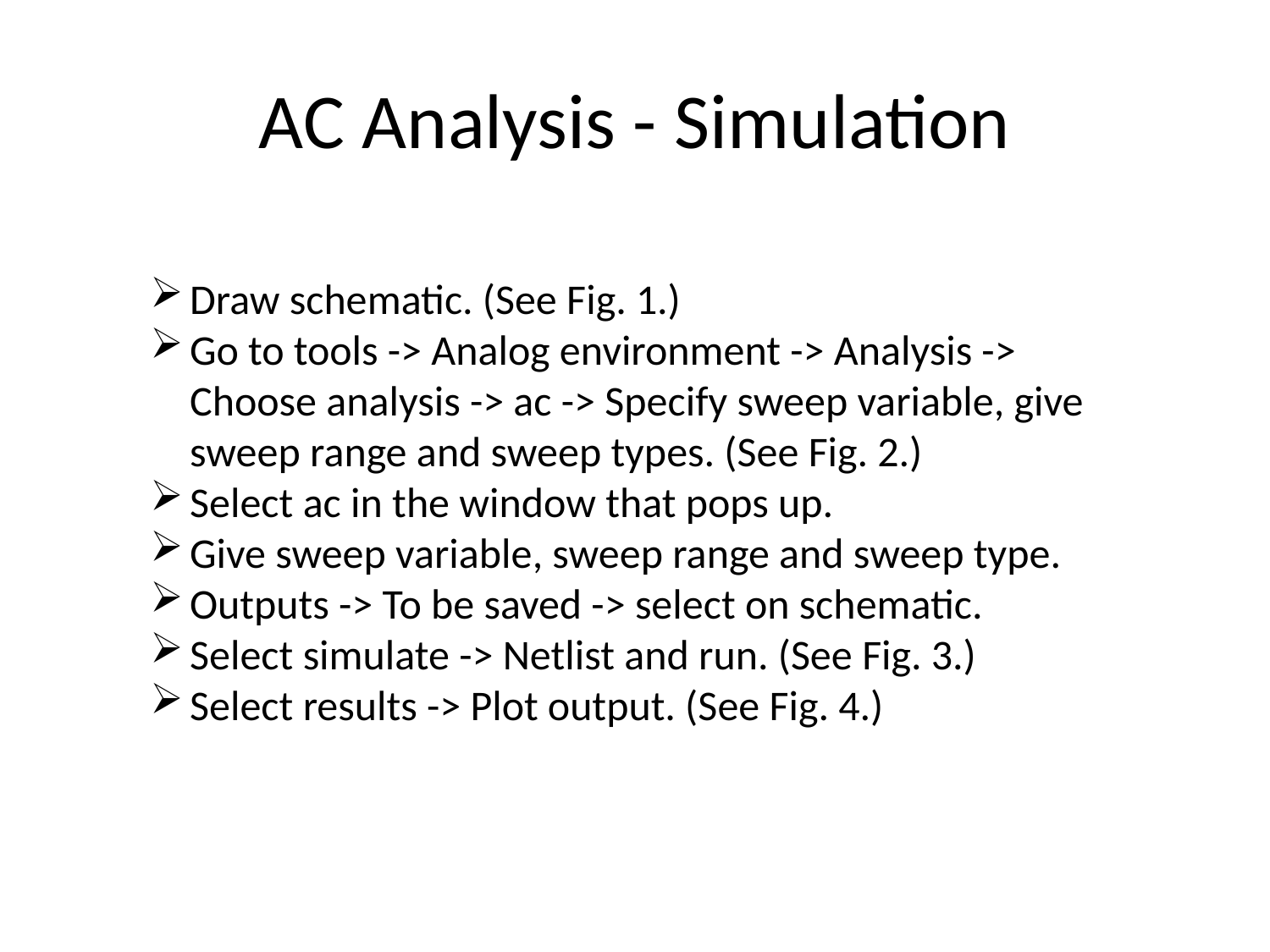

# AC Analysis - Simulation
Draw schematic. (See Fig. 1.)
Go to tools -> Analog environment -> Analysis -> Choose analysis -> ac -> Specify sweep variable, give sweep range and sweep types. (See Fig. 2.)
Select ac in the window that pops up.
Give sweep variable, sweep range and sweep type.
Outputs -> To be saved -> select on schematic.
Select simulate -> Netlist and run. (See Fig. 3.)
Select results -> Plot output. (See Fig. 4.)